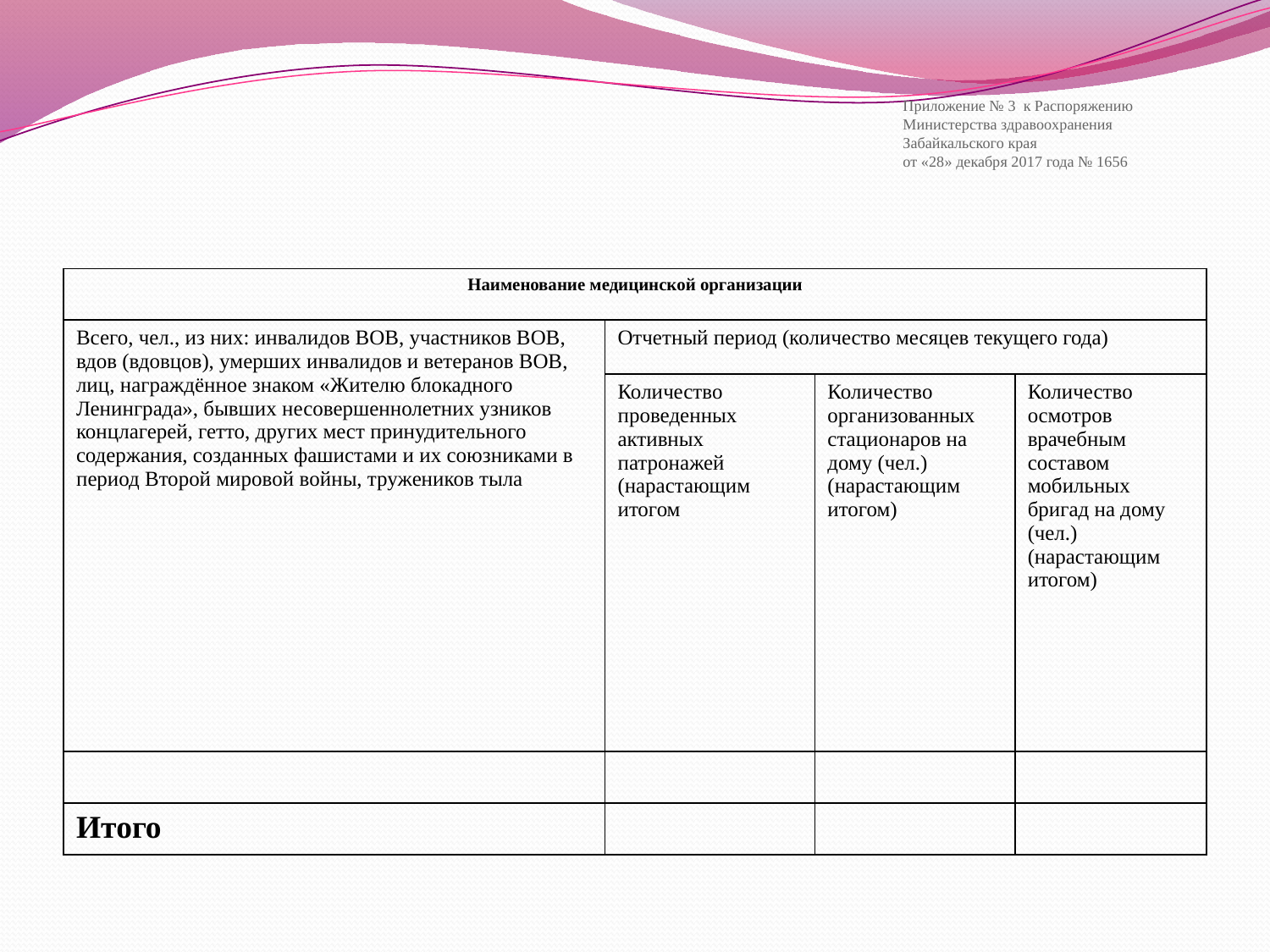

# Приложение № 3  к Распоряжению Министерства здравоохранения Забайкальского края от «28» декабря 2017 года № 1656
| Наименование медицинской организации |  |  |  |
| --- | --- | --- | --- |
| Всего, чел., из них: инвалидов ВОВ, участников ВОВ, вдов (вдовцов), умерших инвалидов и ветеранов ВОВ, лиц, награждённое знаком «Жителю блокадного Ленинграда», бывших несовершеннолетних узников концлагерей, гетто, других мест принудительного содержания, созданных фашистами и их союзниками в период Второй мировой войны, тружеников тыла | Отчетный период (количество месяцев текущего года) |  |  |
|  | Количество проведенных активных патронажей (нарастающим итогом | Количество организованных стационаров на дому (чел.) (нарастающим итогом) | Количество осмотров врачебным составом мобильных бригад на дому (чел.) (нарастающим итогом) |
|  |  |  |  |
| Итого |  |  |  |